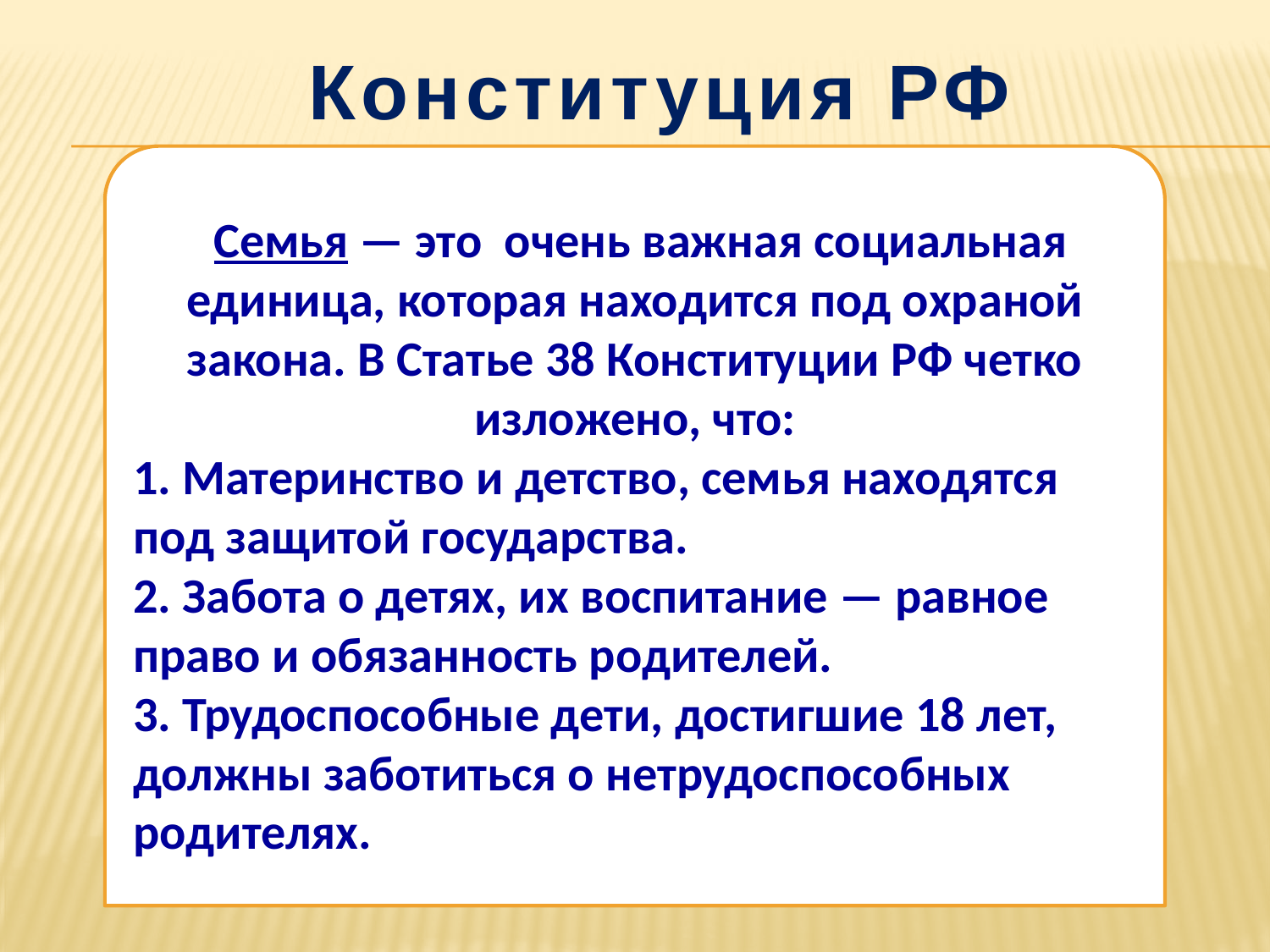

Конституция РФ
 Семья — это  очень важная социальная единица, которая находится под охраной закона. В Статье 38 Конституции РФ четко изложено, что:
1. Материнство и детство, семья находятся под защитой государства.
2. Забота о детях, их воспитание — равное право и обязанность родителей.
3. Трудоспособные дети, достигшие 18 лет, должны заботиться о нетрудоспособных родителях.